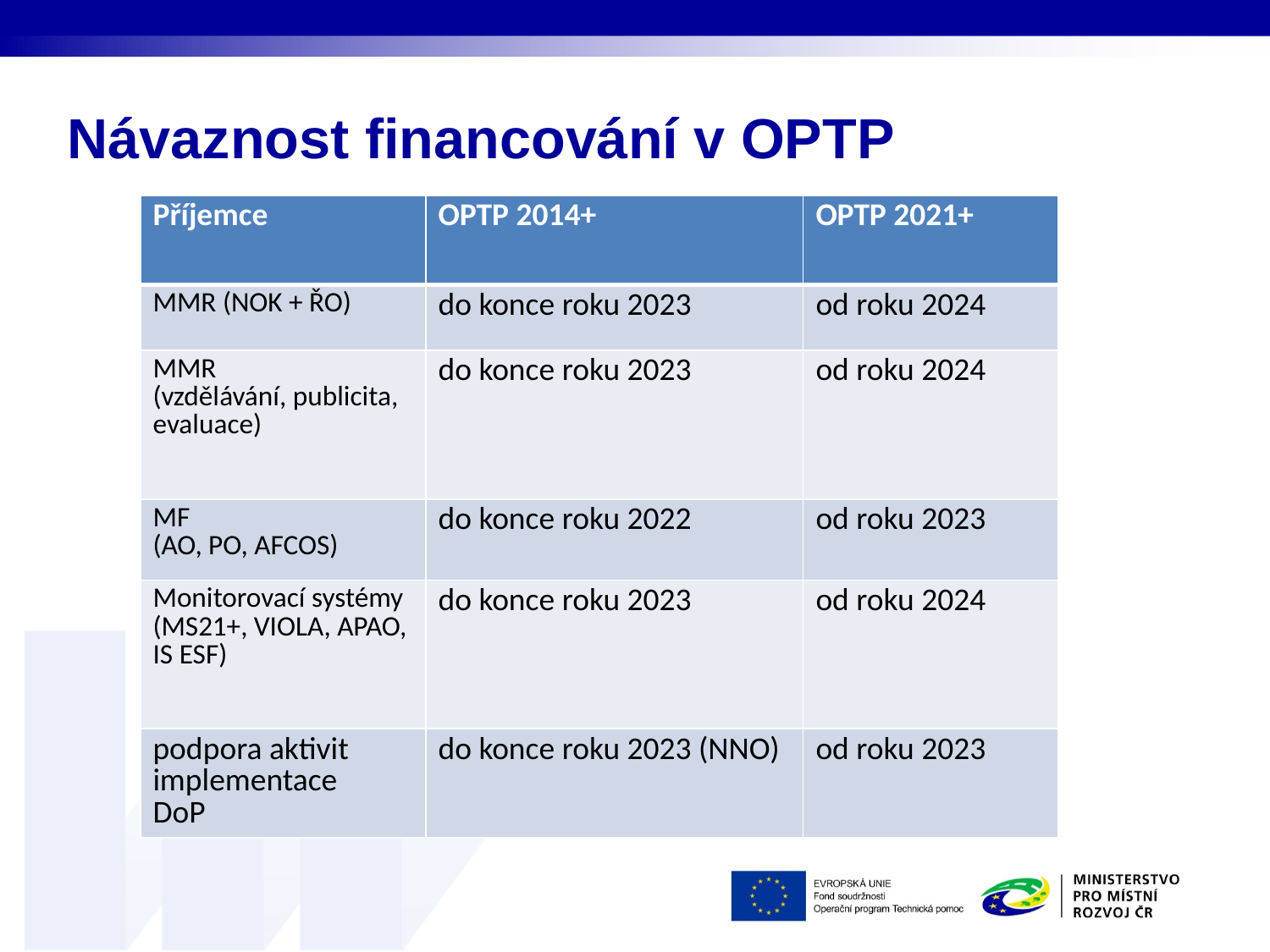

# Návaznost financování v OPTP
| Příjemce | OPTP 2014+ | OPTP 2021+ |
| --- | --- | --- |
| MMR (NOK + ŘO) | do konce roku 2023 | od roku 2024 |
| MMR (vzdělávání, publicita, evaluace) | do konce roku 2023 | od roku 2024 |
| MF (AO, PO, AFCOS) | do konce roku 2022 | od roku 2023 |
| Monitorovací systémy (MS21+, VIOLA, APAO, IS ESF) | do konce roku 2023 | od roku 2024 |
| podpora aktivit implementace DoP | do konce roku 2023 (NNO) | od roku 2023 |